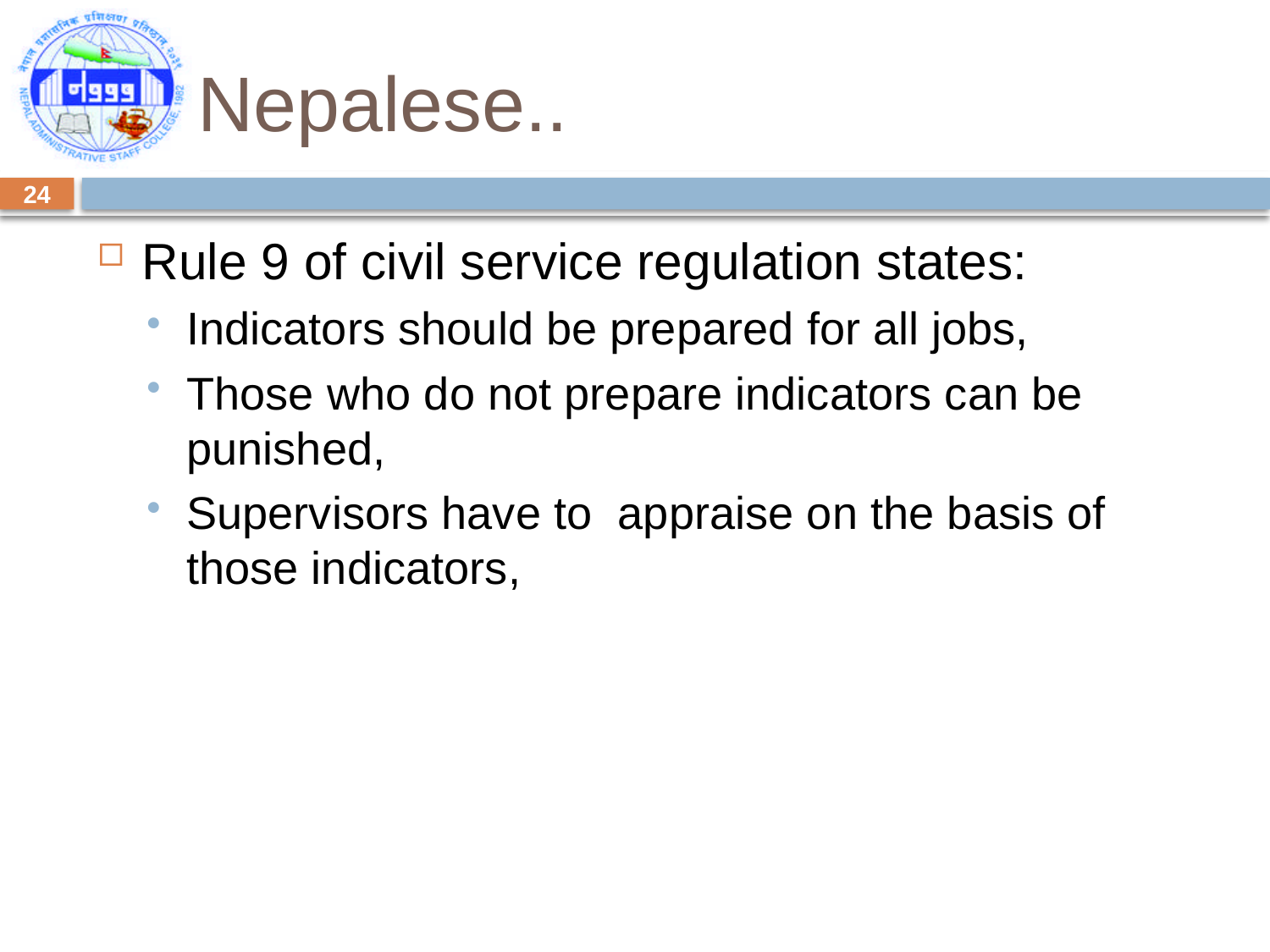

# Nepalese..
24
Rule 9 of civil service regulation states:
Indicators should be prepared for all jobs,
Those who do not prepare indicators can be punished,
Supervisors have to  appraise on the basis of those indicators,